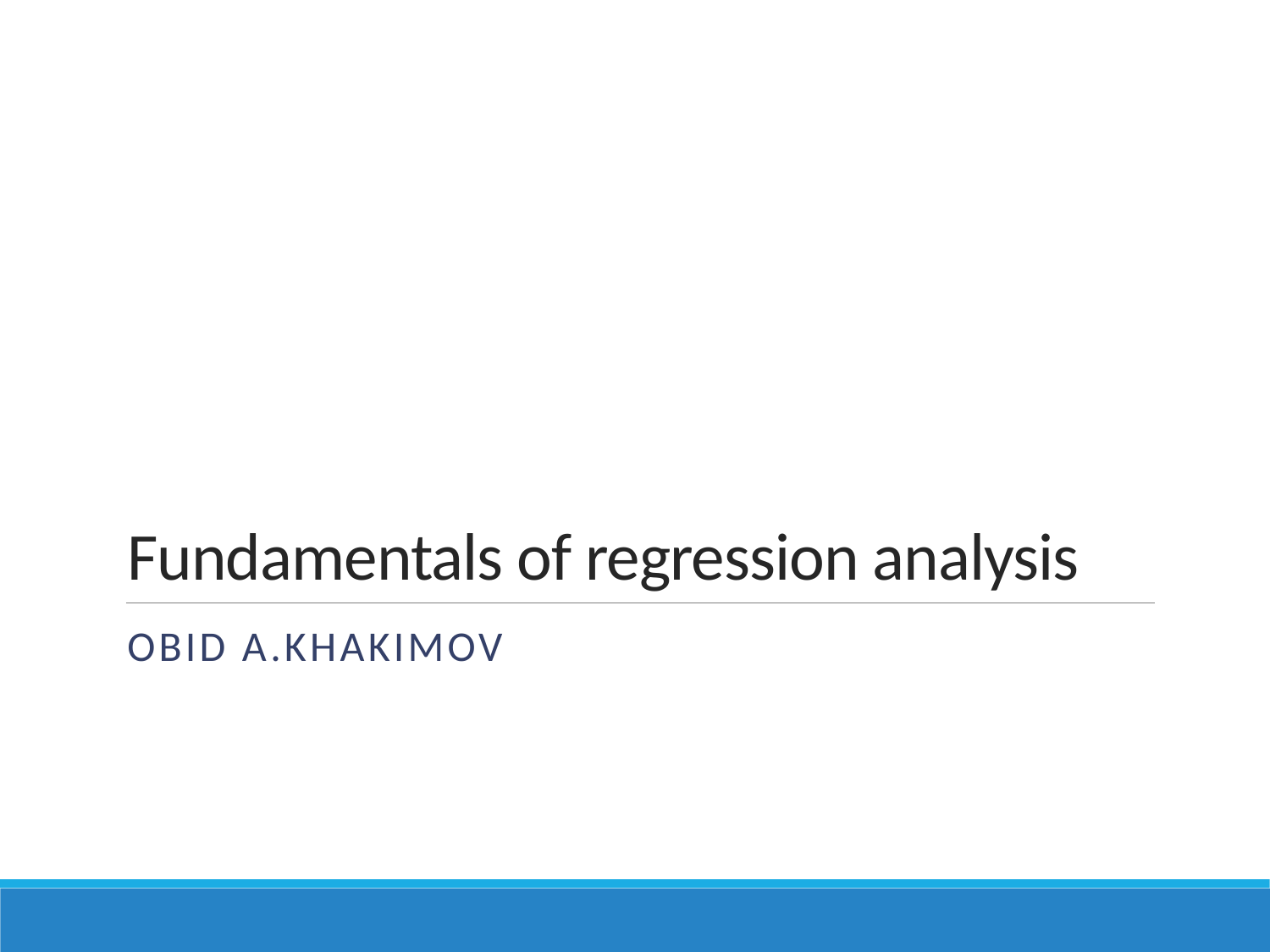

# Fundamentals of regression analysis
Obid A.Khakimov